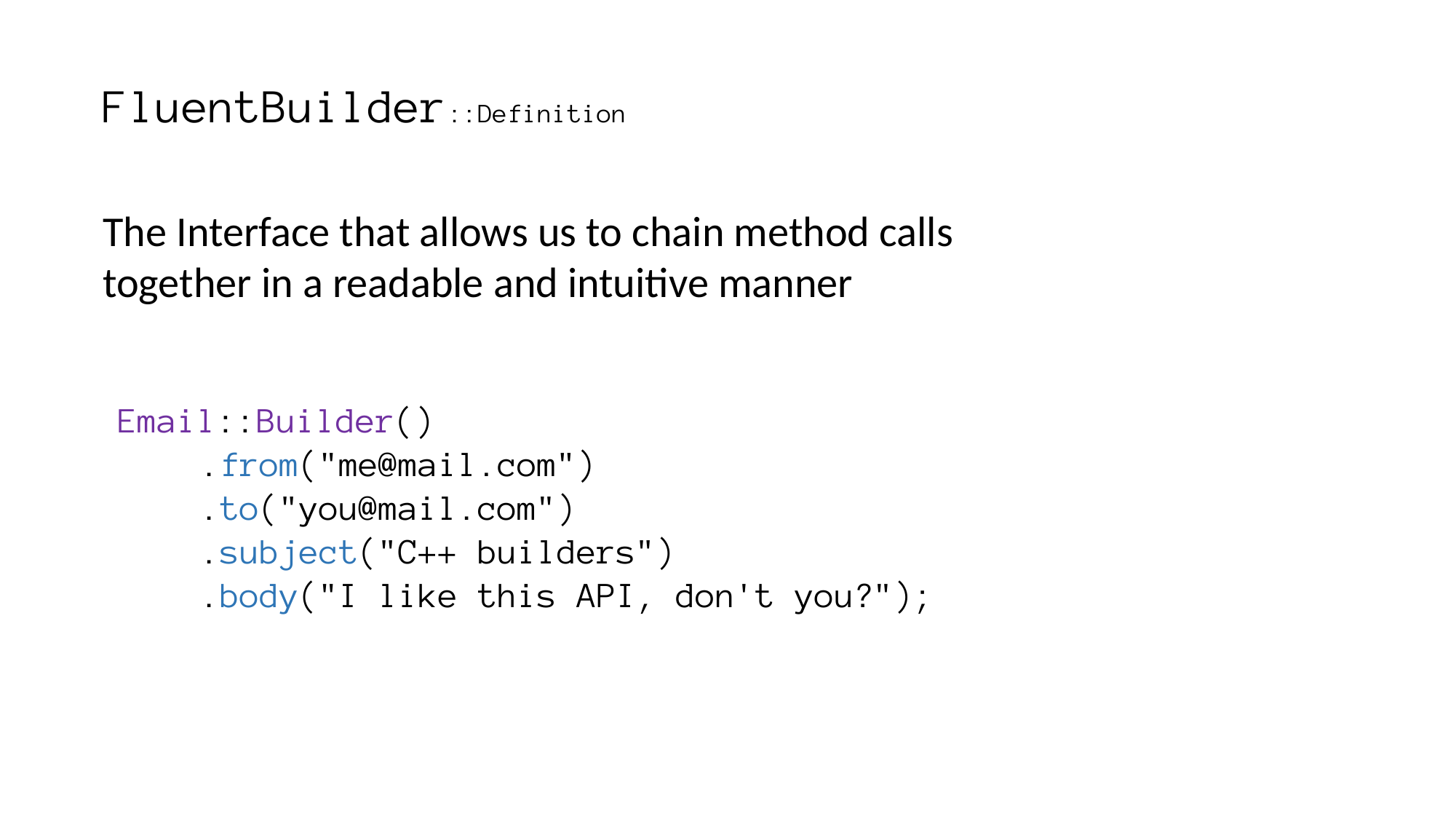

FluentBuilder::Definition
The Interface that allows us to chain method calls together in a readable and intuitive manner
 Email::Builder()
     .from("me@mail.com")
     .to("you@mail.com")
     .subject("C++ builders")
     .body("I like this API, don't you?");